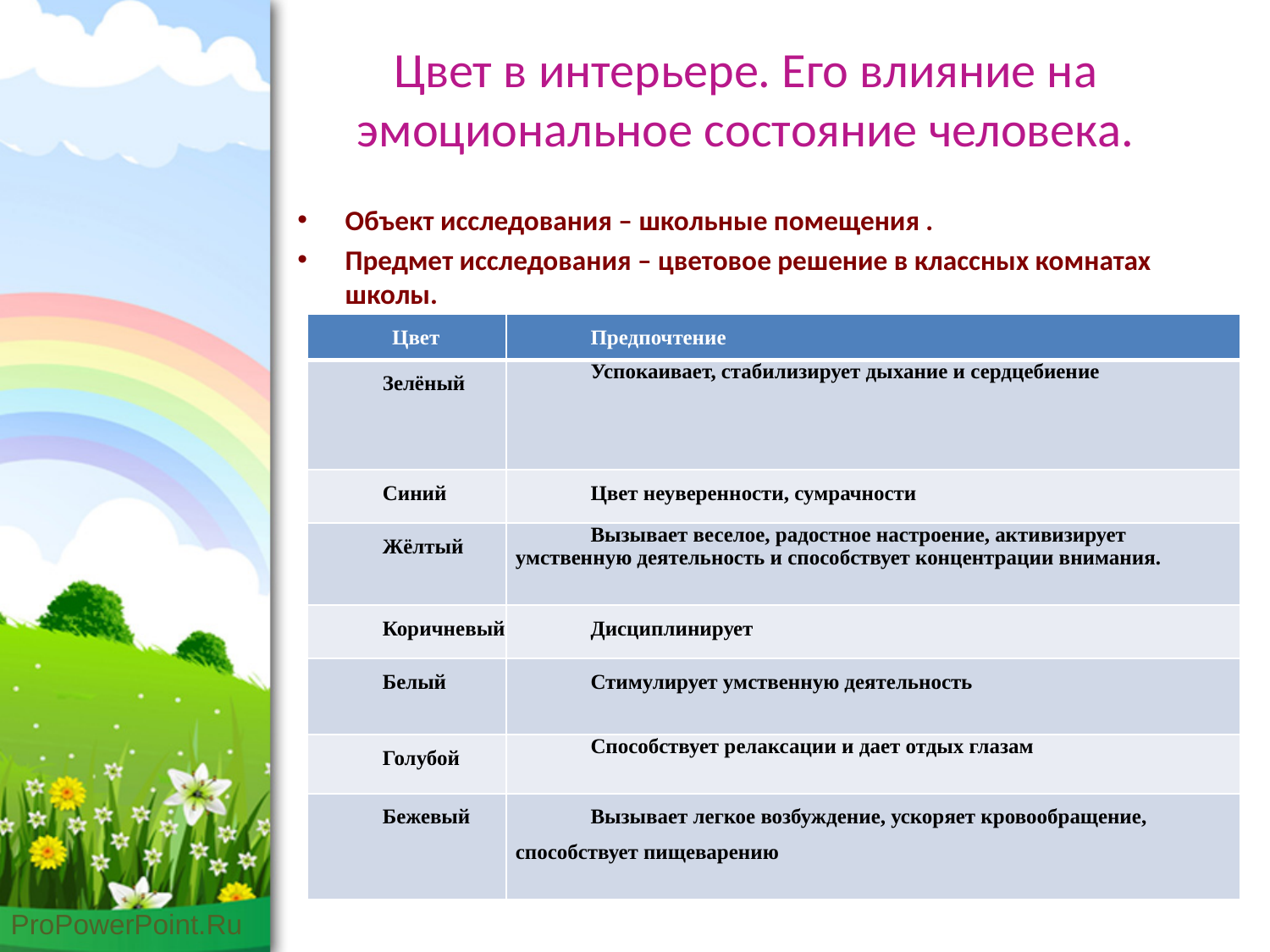

# Цвет в интерьере. Его влияние на эмоциональное состояние человека.
Объект исследования – школьные помещения .
Предмет исследования – цветовое решение в классных комнатах школы.

| Цвет | Предпочтение |
| --- | --- |
| Зелёный | Успокаивает, стабилизирует дыхание и сердцебиение |
| Синий | Цвет неуверенности, сумрачности |
| Жёлтый | Вызывает веселое, радостное настроение, активизирует умственную деятельность и способствует концентрации внимания. |
| Коричневый | Дисциплинирует |
| Белый | Стимулирует умственную деятельность |
| Голубой | Способствует релаксации и дает отдых глазам |
| Бежевый | Вызывает легкое возбуждение, ускоряет кровообращение, способствует пищеварению |